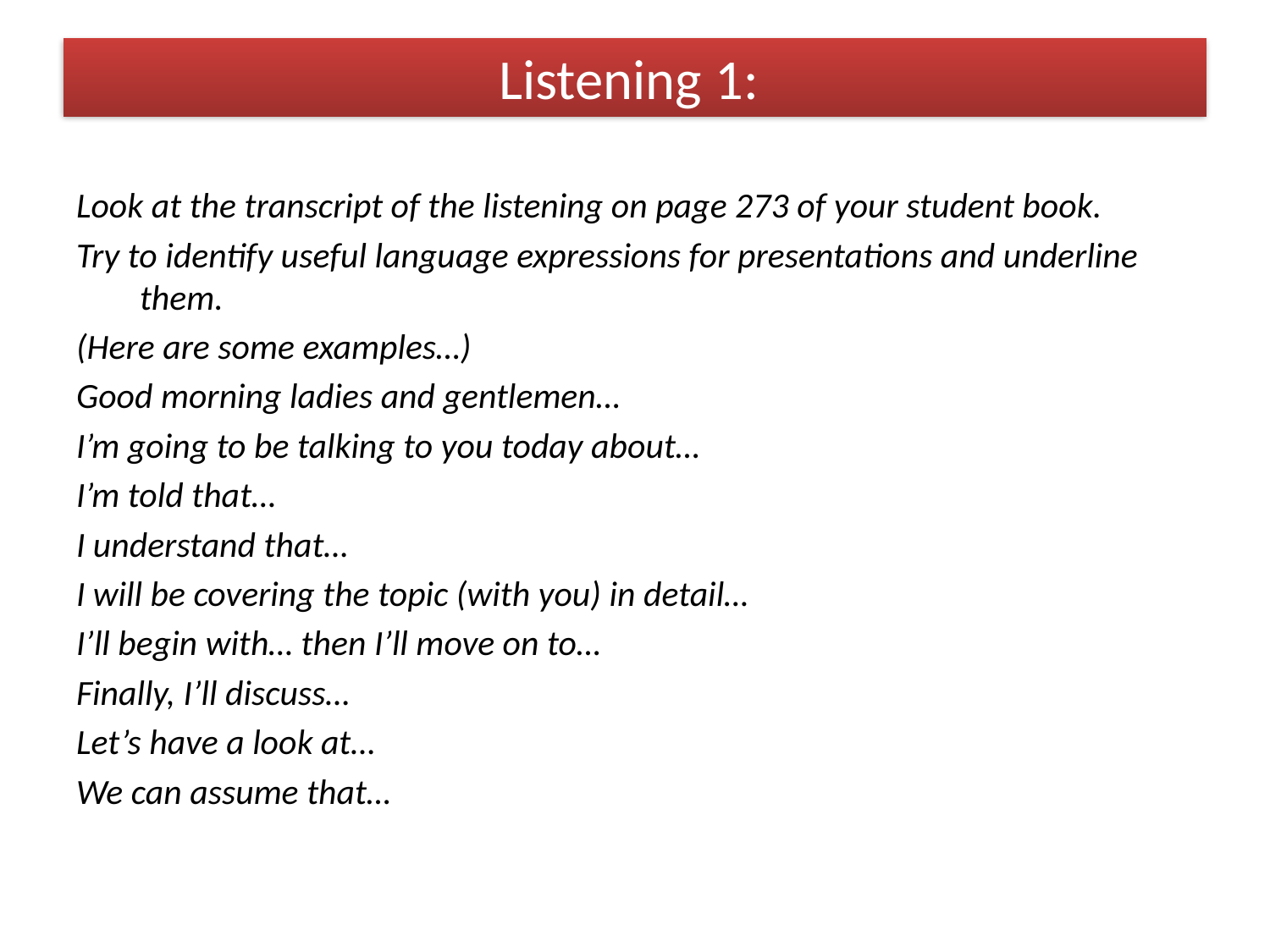

# Listening 1:

Look at the transcript of the listening on page 273 of your student book.
Try to identify useful language expressions for presentations and underline them.
(Here are some examples…)
Good morning ladies and gentlemen…
I’m going to be talking to you today about…
I’m told that…
I understand that…
I will be covering the topic (with you) in detail…
I’ll begin with… then I’ll move on to…
Finally, I’ll discuss…
Let’s have a look at…
We can assume that…